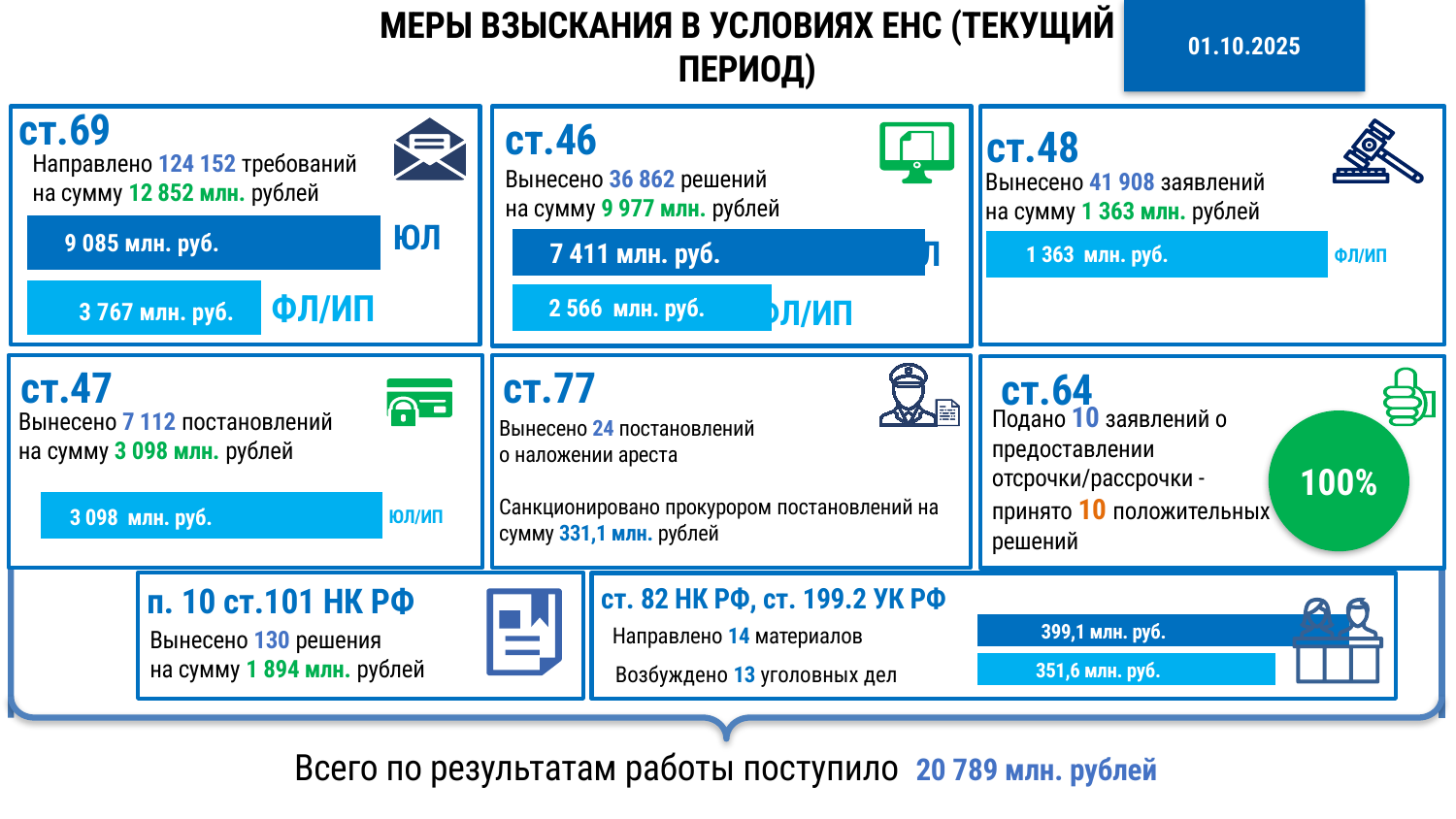

МЕРЫ ВЗЫСКАНИЯ В УСЛОВИЯХ ЕНС (ТЕКУЩИЙ ПЕРИОД)
01.10.2025

ст.69
ст.46

ст.48

Направлено 124 152 требований
на сумму 12 852 млн. рублей
Вынесено 36 862 решений
на сумму 9 977 млн. рублей
Вынесено 41 908 заявлений
на сумму 1 363 млн. рублей

### Chart

| Category | Ряд 1 |
|---|---|
| фл  | 7293.0 |
| юл | 11037.0 |
9 085 млн. руб.
3 767 млн. руб.
ЮЛ
ФЛ/ИП

### Chart

| Category | Ряд 1 |
|---|---|
| фл | 2542.0 |
| юл | 4045.0 |
7 411 млн. руб.
ФЛ/ИП
2 566  млн. руб.

### Chart

| Category | Ряд 1 |
|---|---|
| фл | 542.0 |
1 363  млн. руб.
ФЛ/ИП
5 млн. руб.
ЮЛ
542 млн.
ст.77

ст.47
ст.64

Подано 10 заявлений о предоставлении отсрочки/рассрочки -  принято 10 положительных решений

Вынесено 7 112 постановлений
на сумму 3 098 млн. рублей

100%
Вынесено 24 постановлений
о наложении ареста

Санкционировано прокурором постановлений на сумму 331,1 млн. рублей

### Chart

| Category | Ряд 1 |
|---|---|
| фл | 542.0 |
3 978 млн. руб.
3 098  млн. руб.
ЮЛ/ИП
ст. 82 НК РФ, ст. 199.2 УК РФ

п. 10 ст.101 НК РФ

Направлено 14 материалов
Возбуждено 13 уголовных дел

### Chart

| Category | Ряд 1 |
|---|---|
| возбуждено | 12.0 |
| направлено | 15.0 |

Вынесено 130 решения
на сумму 1 894 млн. рублей
399,1 млн. руб.
351,6 млн. руб.
Всего по результатам работы поступило  20 789 млн. рублей